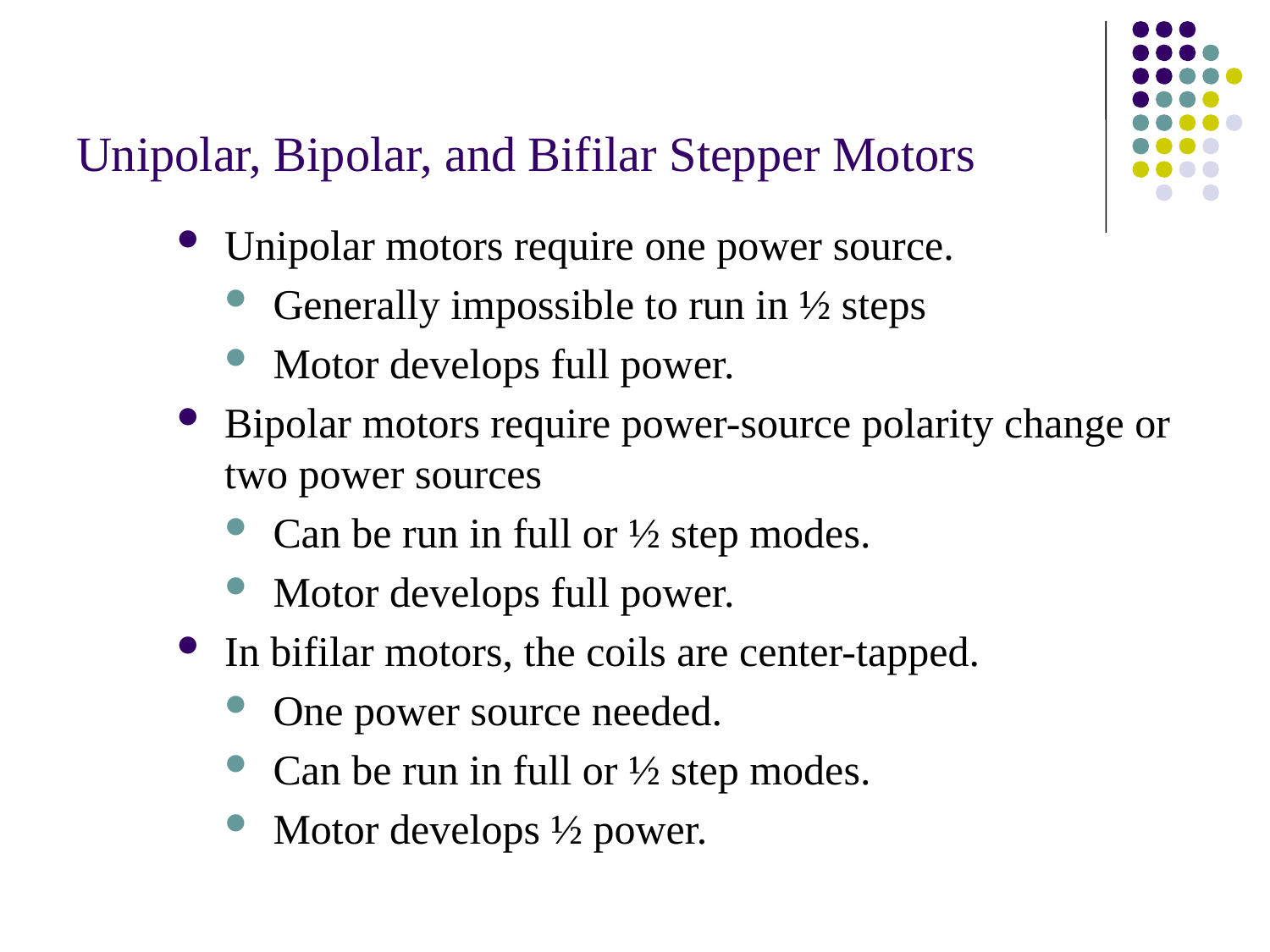

# Unipolar, Bipolar, and Bifilar Stepper Motors
Unipolar motors require one power source.
Generally impossible to run in ½ steps
Motor develops full power.
Bipolar motors require power-source polarity change or two power sources
Can be run in full or ½ step modes.
Motor develops full power.
In bifilar motors, the coils are center-tapped.
One power source needed.
Can be run in full or ½ step modes.
Motor develops ½ power.